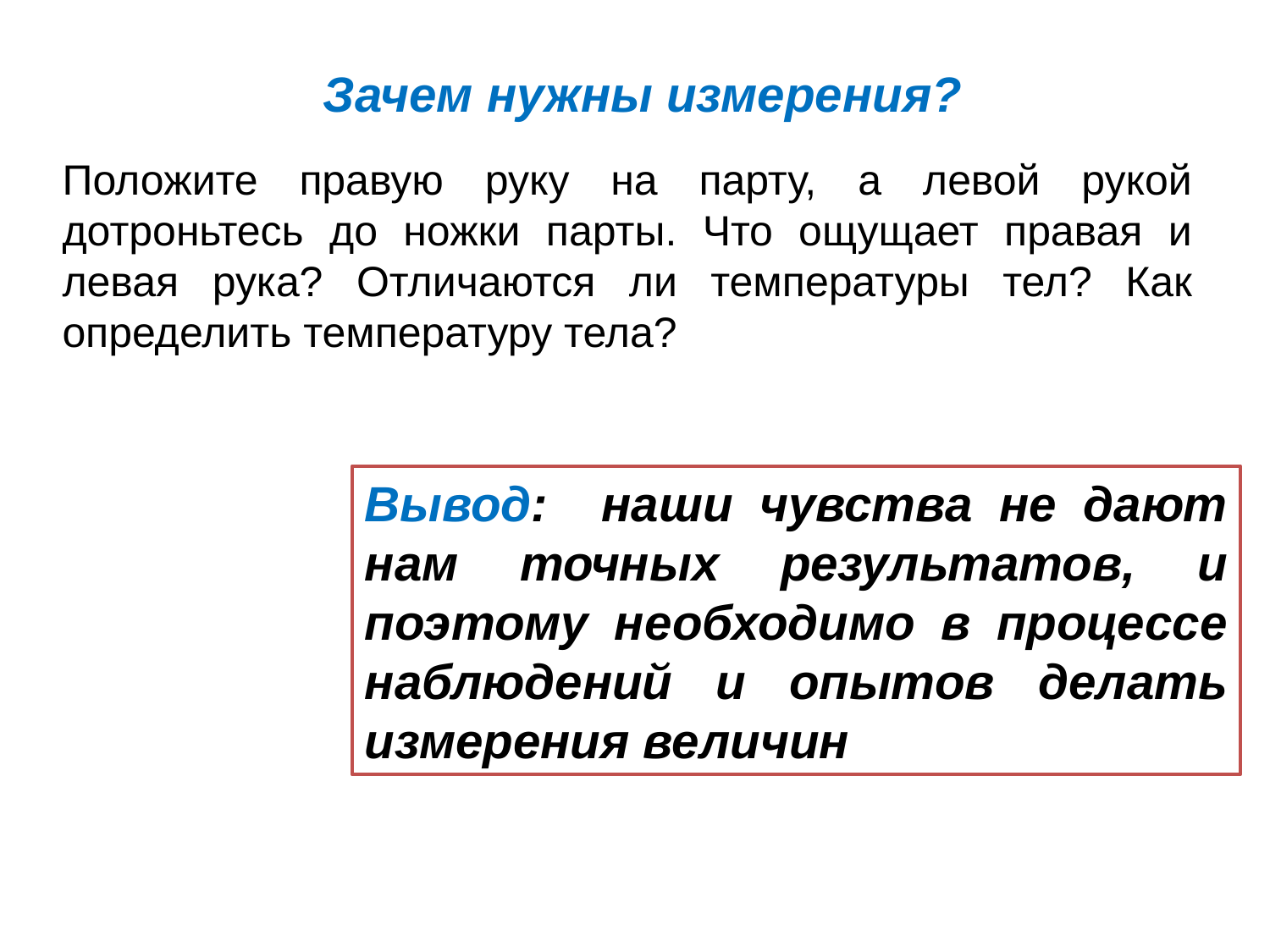

Зачем нужны измерения?
Положите правую руку на парту, а левой рукой дотроньтесь до ножки парты. Что ощущает правая и левая рука? Отличаются ли температуры тел? Как определить температуру тела?
Вывод:  наши чувства не дают нам точных результатов, и поэтому необходимо в процессе наблюдений и опытов делать измерения величин